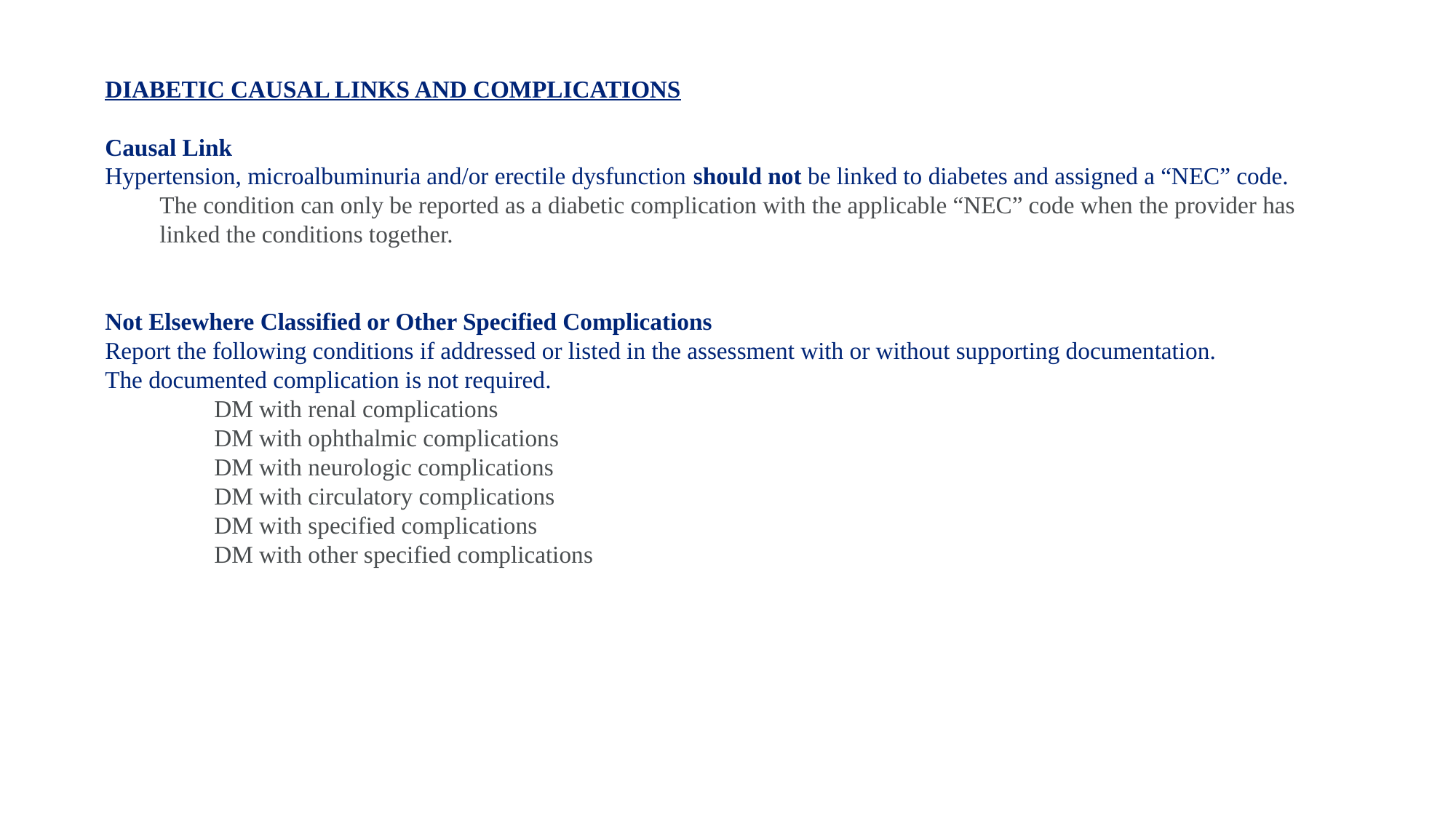

DIABETIC CAUSAL LINKS AND COMPLICATIONS

Causal Link
Hypertension, microalbuminuria and/or erectile dysfunction should not be linked to diabetes and assigned a “NEC” code.
The condition can only be reported as a diabetic complication with the applicable “NEC” code when the provider has linked the conditions together.

Not Elsewhere Classified or Other Specified Complications
Report the following conditions if addressed or listed in the assessment with or without supporting documentation.
The documented complication is not required.
DM with renal complications
DM with ophthalmic complications
DM with neurologic complications
DM with circulatory complications
DM with specified complications
DM with other specified complications